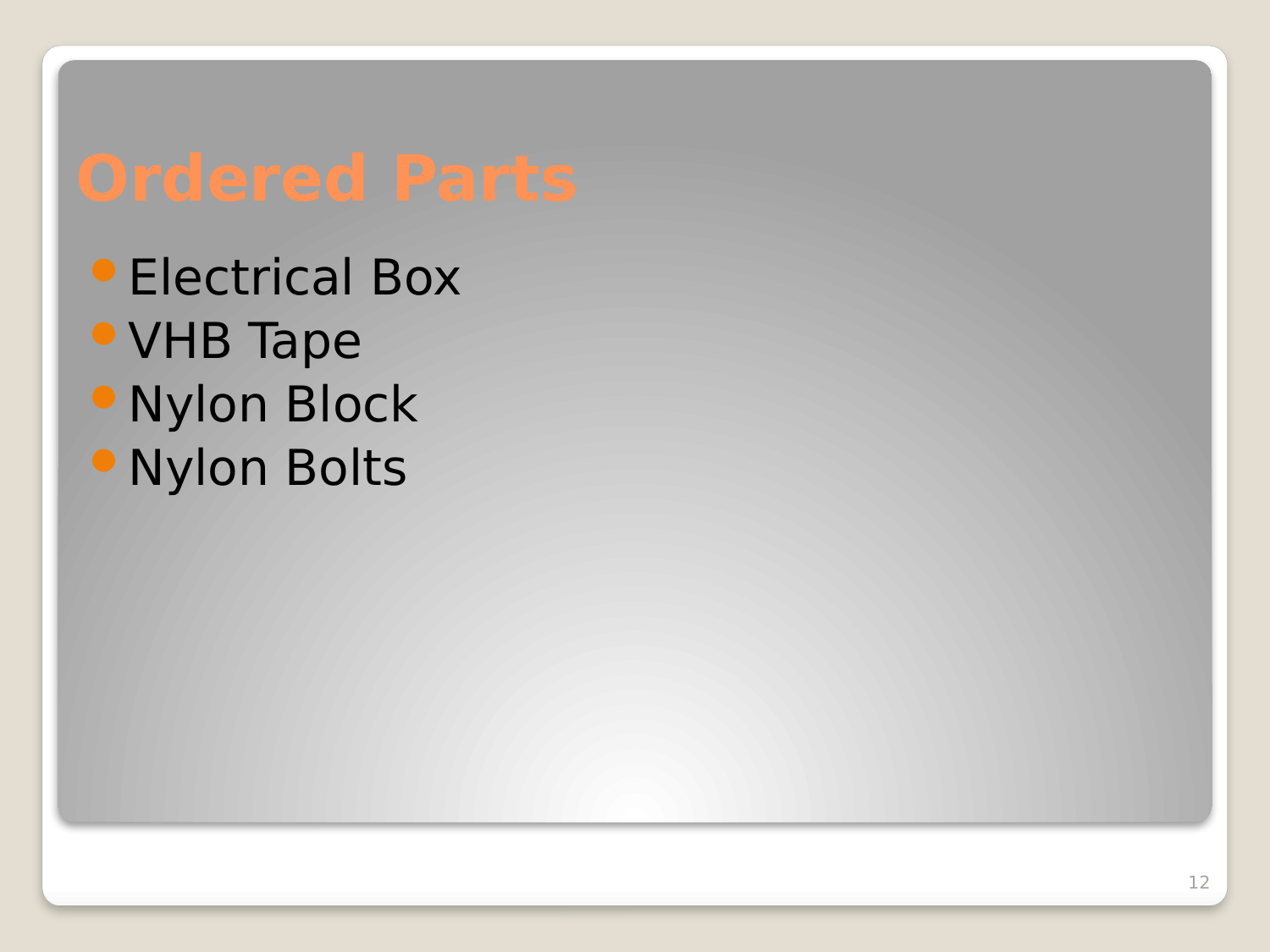

# Ordered Parts
Electrical Box
VHB Tape
Nylon Block
Nylon Bolts

12